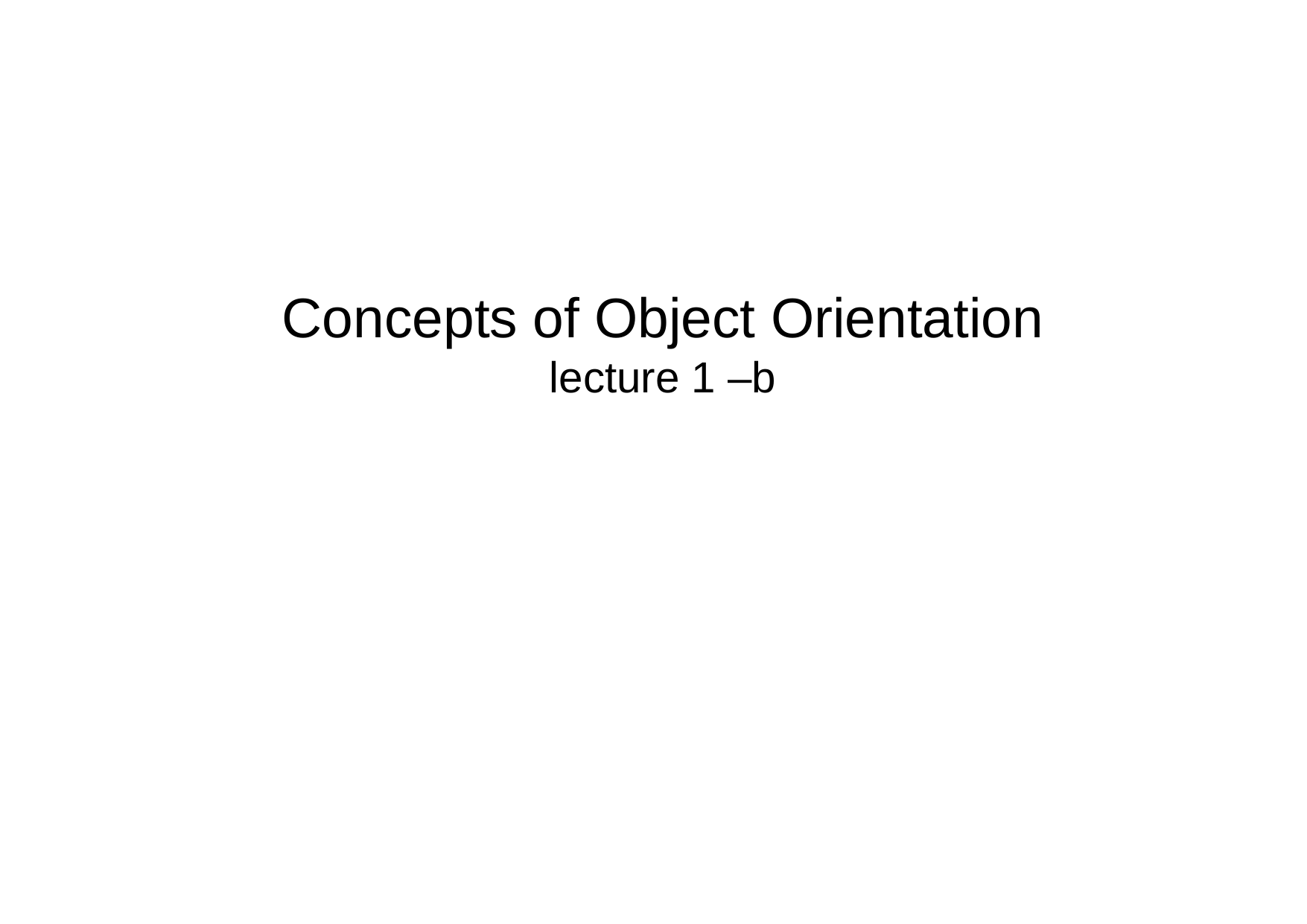

# Concepts of Object Orientation lecture 1 –b